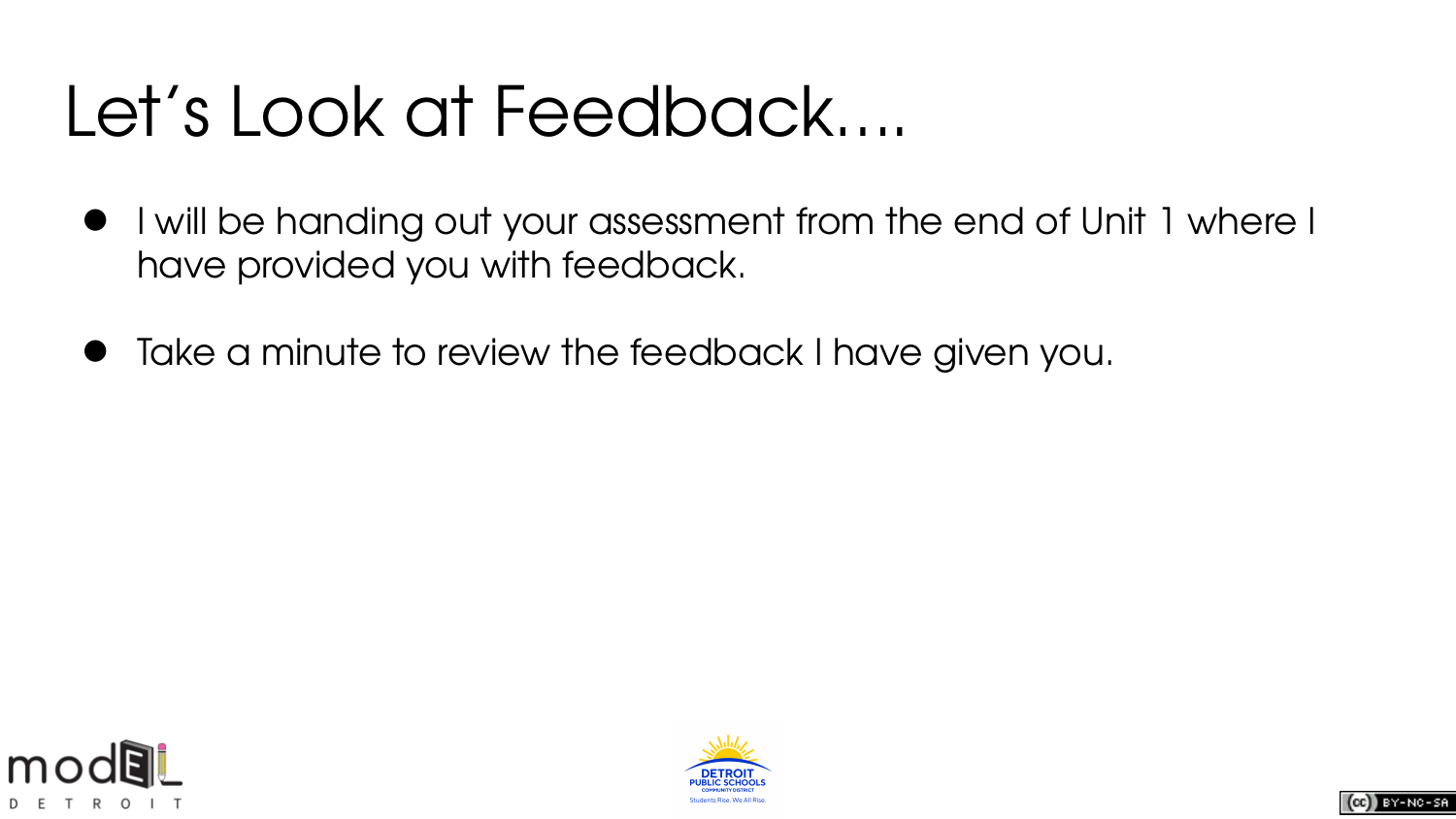

# Let’s Look at Feedback….
I will be handing out your assessment from the end of Unit 1 where I have provided you with feedback.

Take a minute to review the feedback I have given you.